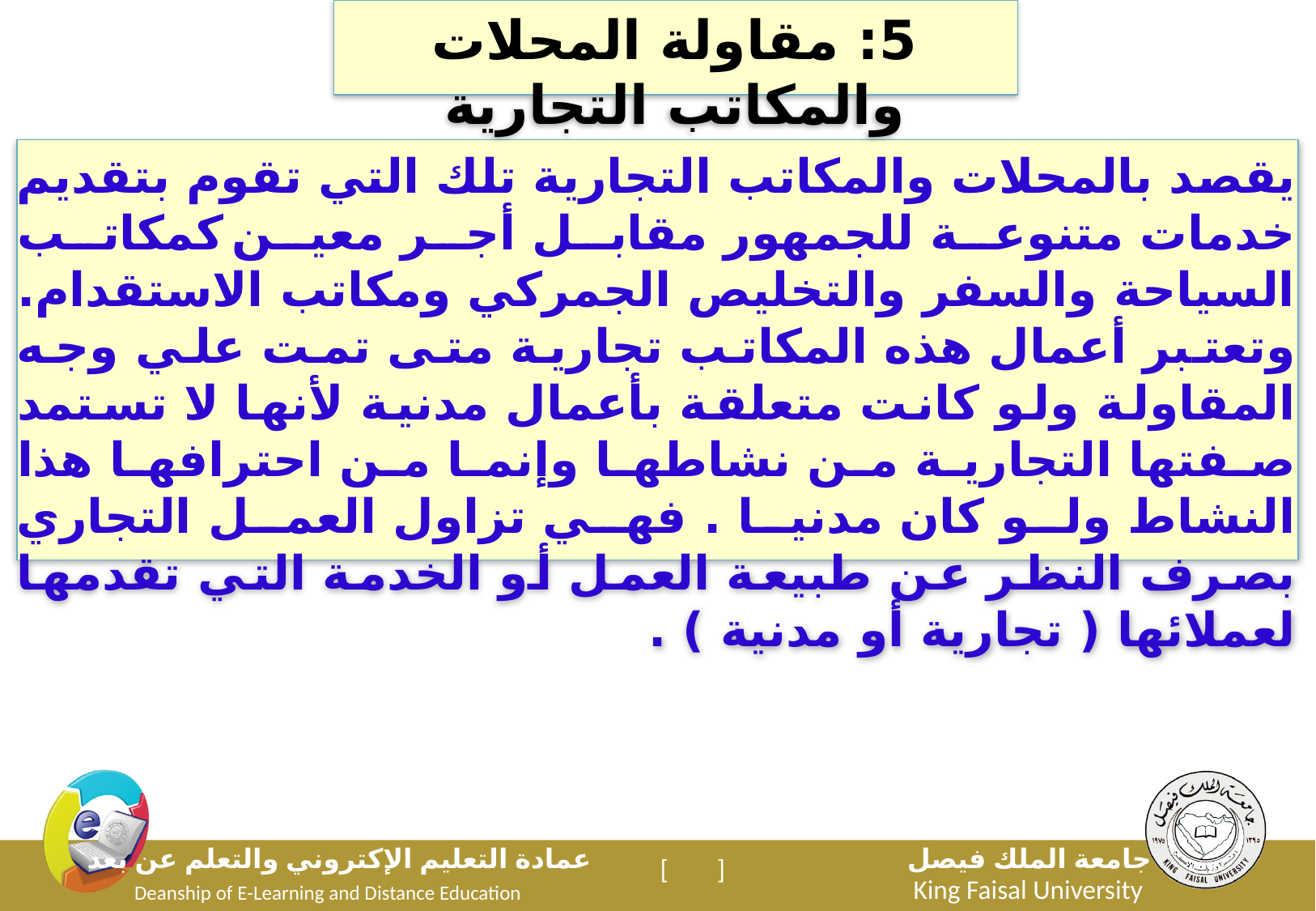

5: مقاولة المحلات والمكاتب التجارية
يقصد بالمحلات والمكاتب التجارية تلك التي تقوم بتقديم خدمات متنوعة للجمهور مقابل أجر معين كمكاتب السياحة والسفر والتخليص الجمركي ومكاتب الاستقدام. وتعتبر أعمال هذه المكاتب تجارية متى تمت علي وجه المقاولة ولو كانت متعلقة بأعمال مدنية لأنها لا تستمد صفتها التجارية من نشاطها وإنما من احترافها هذا النشاط ولو كان مدنيا . فهي تزاول العمل التجاري بصرف النظر عن طبيعة العمل أو الخدمة التي تقدمها لعملائها ( تجارية أو مدنية ) .